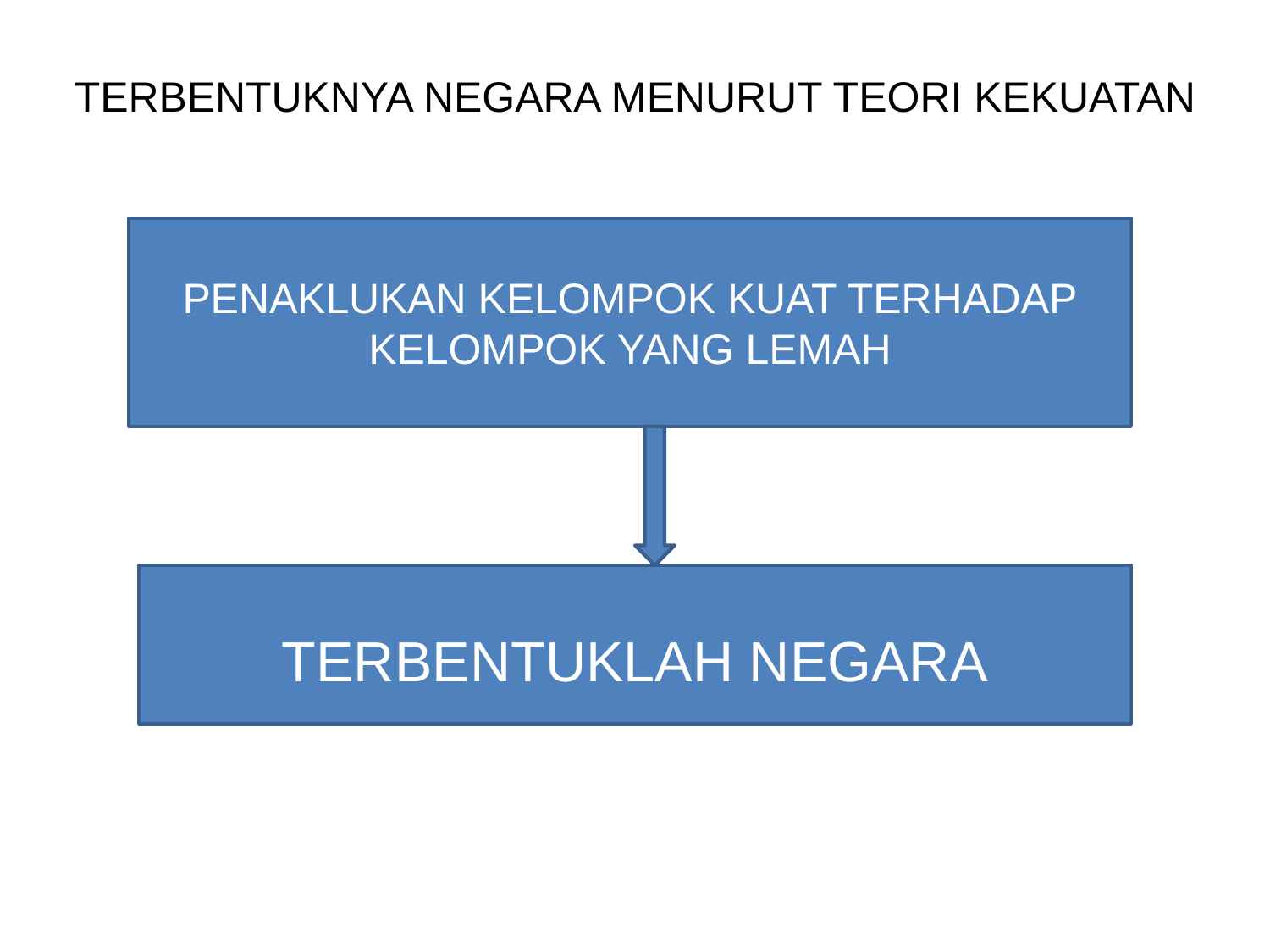

TERBENTUKNYA NEGARA MENURUT TEORI KEKUATAN
PENAKLUKAN KELOMPOK KUAT TERHADAP
KELOMPOK YANG LEMAH

TERBENTUKLAH NEGARA